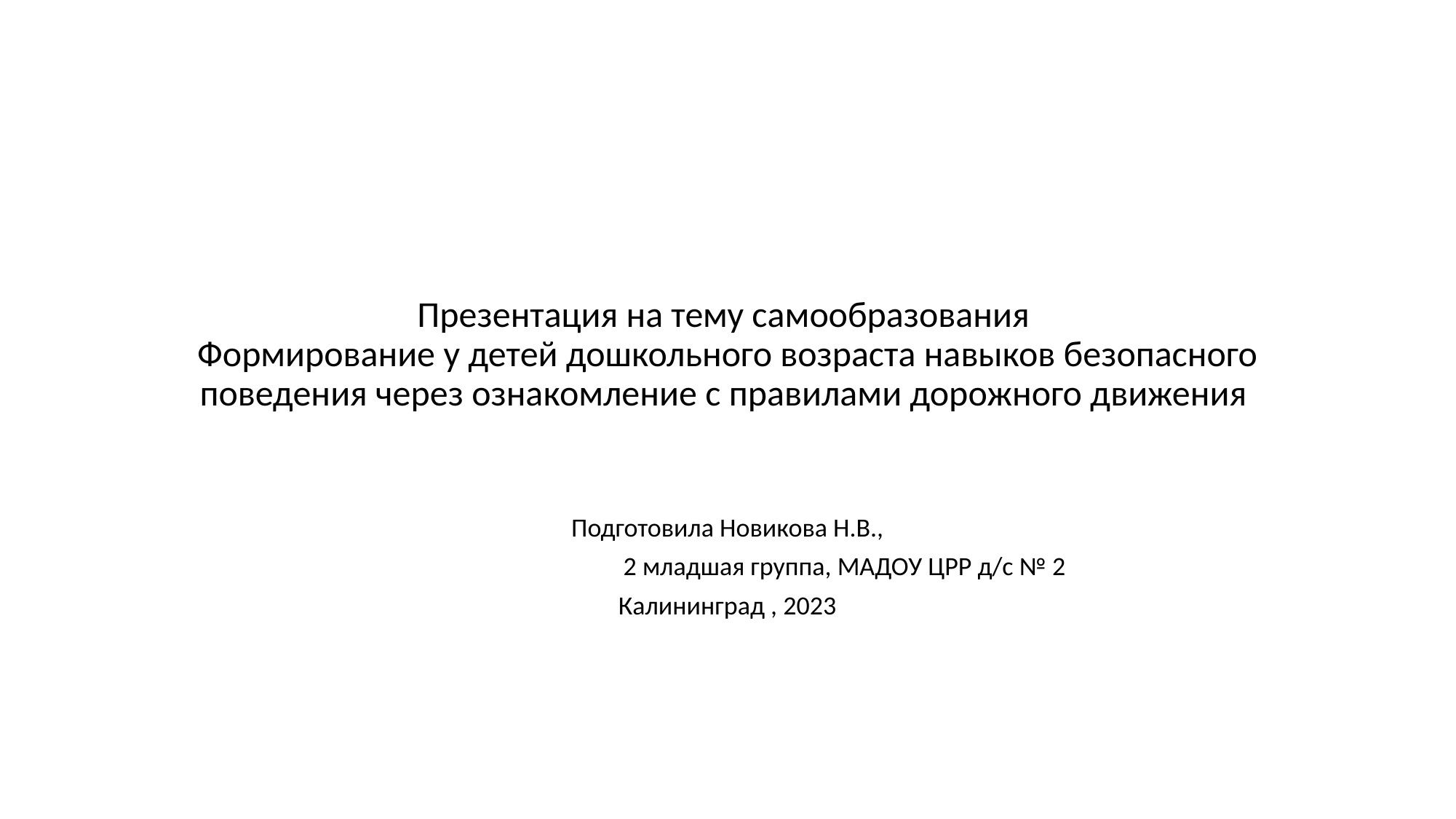

# Презентация на тему самообразования Формирование у детей дошкольного возраста навыков безопасного поведения через ознакомление с правилами дорожного движения

Подготовила Новикова Н.В.,
                                        2 младшая группа, МАДОУ ЦРР д/с № 2
Калининград , 2023